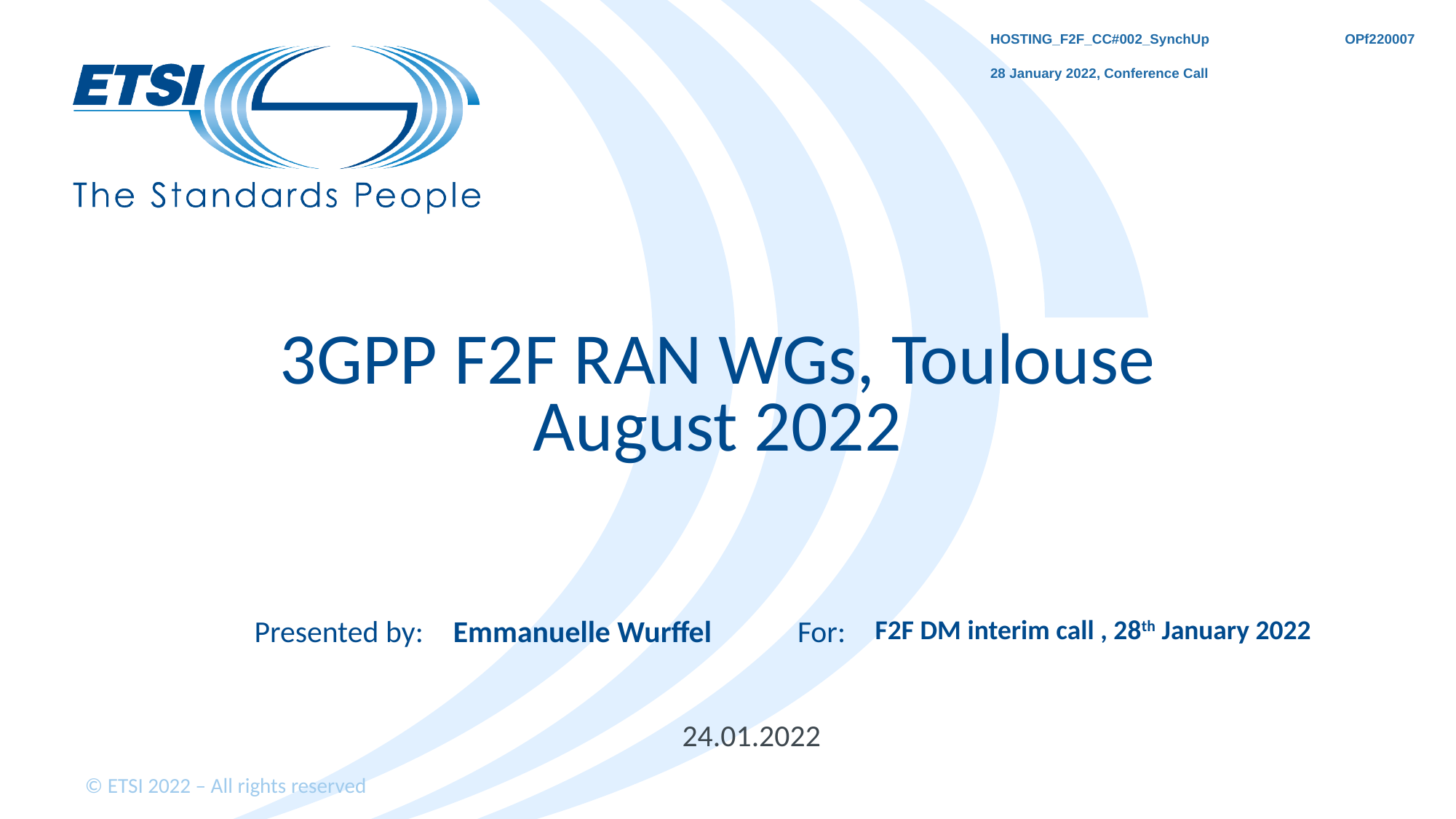

HOSTING_F2F_CC#002_SynchUp	OPf220007
28 January 2022, Conference Call
# 3GPP F2F RAN WGs, Toulouse August 2022
Emmanuelle Wurffel
F2F DM interim call , 28th January 2022
24.01.2022